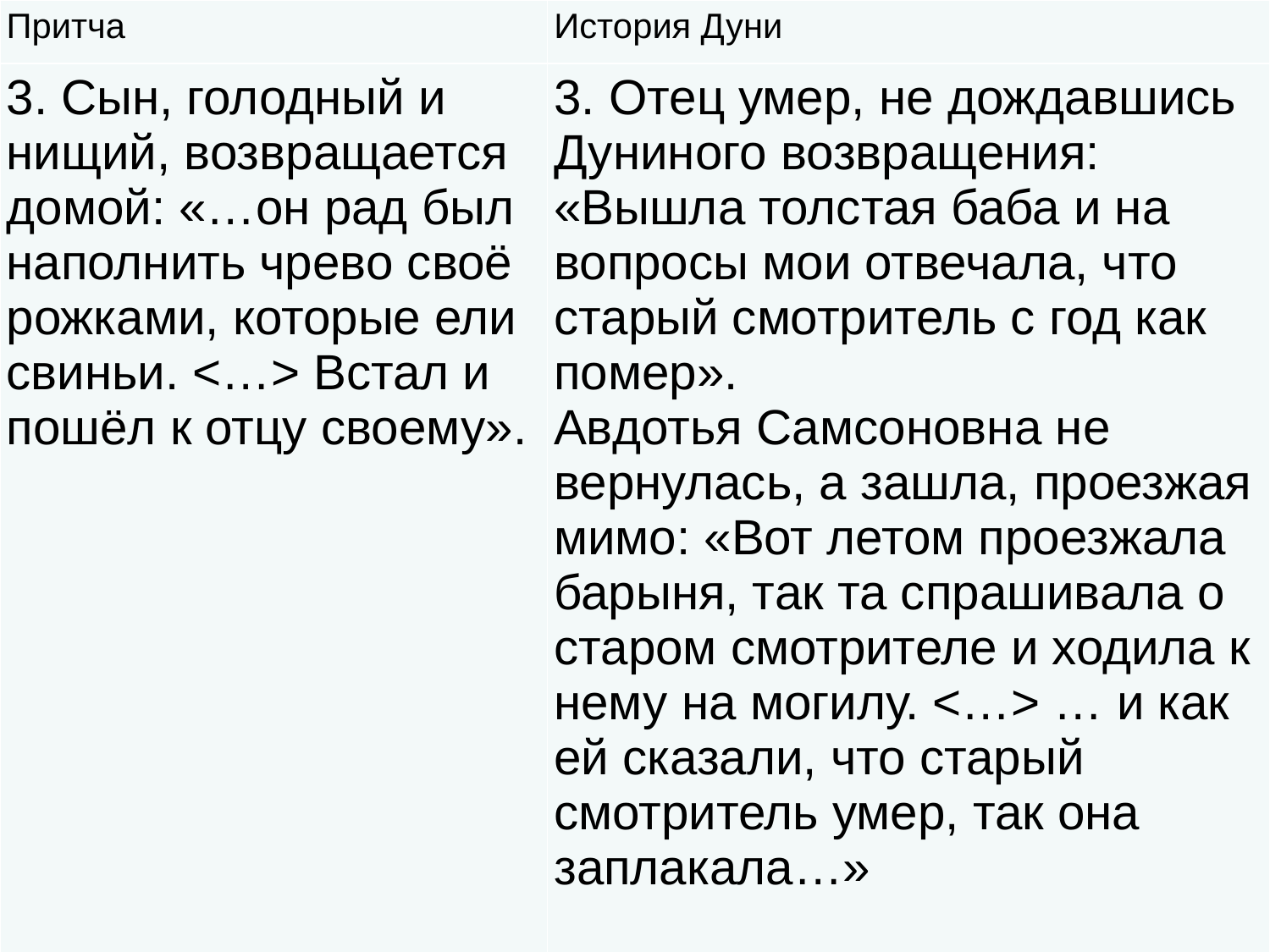

| Притча | История Дуни |
| --- | --- |
| 3. Сын, голодный и нищий, возвращается домой: «…он рад был наполнить чрево своё рожками, которые ели свиньи. <…> Встал и пошёл к отцу своему». | 3. Отец умер, не дождавшись Дуниного возвращения: «Вышла толстая баба и на вопросы мои отвечала, что старый смотритель с год как помер». Авдотья Самсоновна не вернулась, а зашла, проезжая мимо: «Вот летом проезжала барыня, так та спрашивала о старом смотрителе и ходила к нему на могилу. <…> … и как ей сказали, что старый смотритель умер, так она заплакала…» |
#